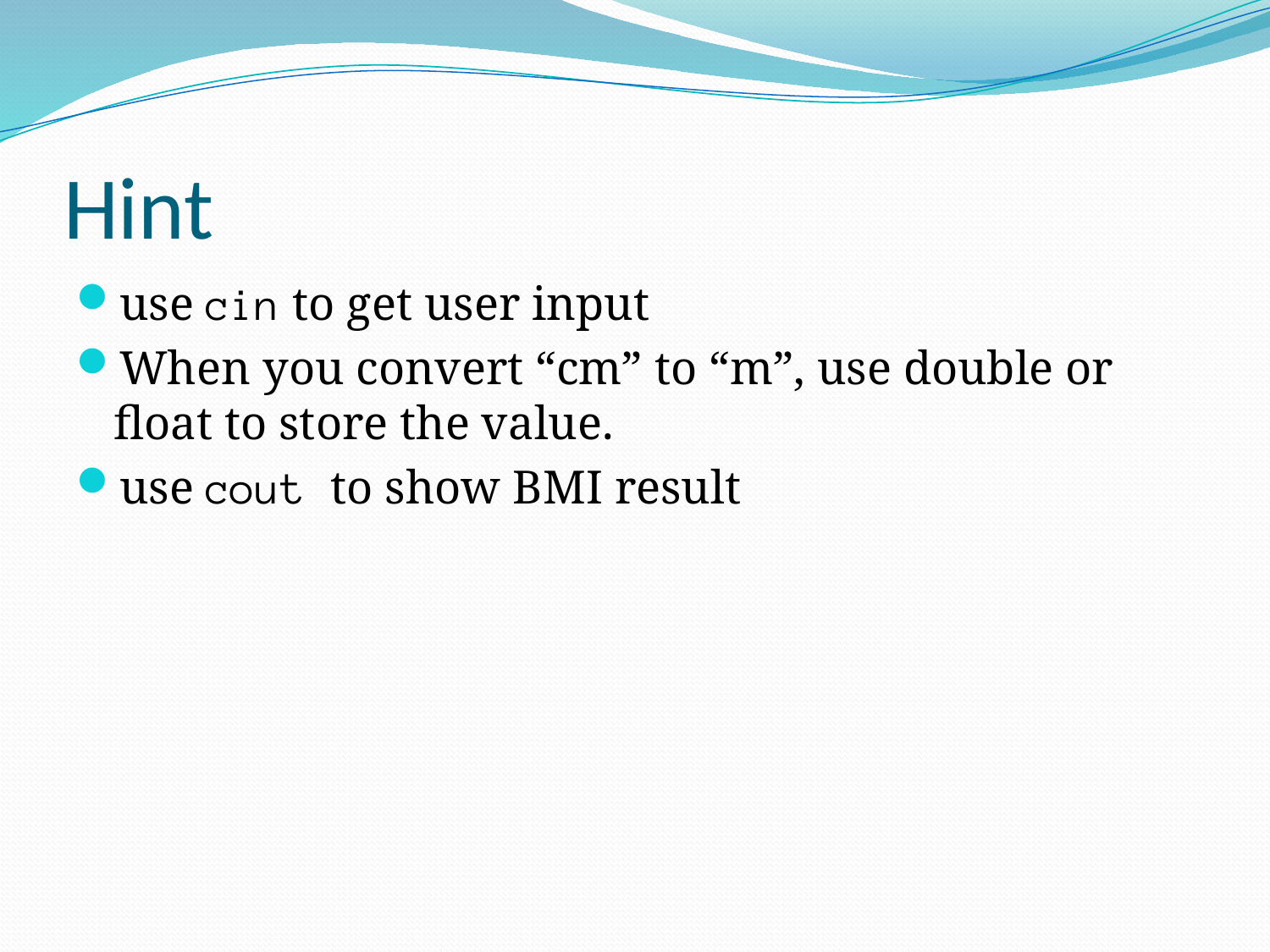

# Hint
use cin to get user input
When you convert “cm” to “m”, use double or float to store the value.
use cout to show BMI result